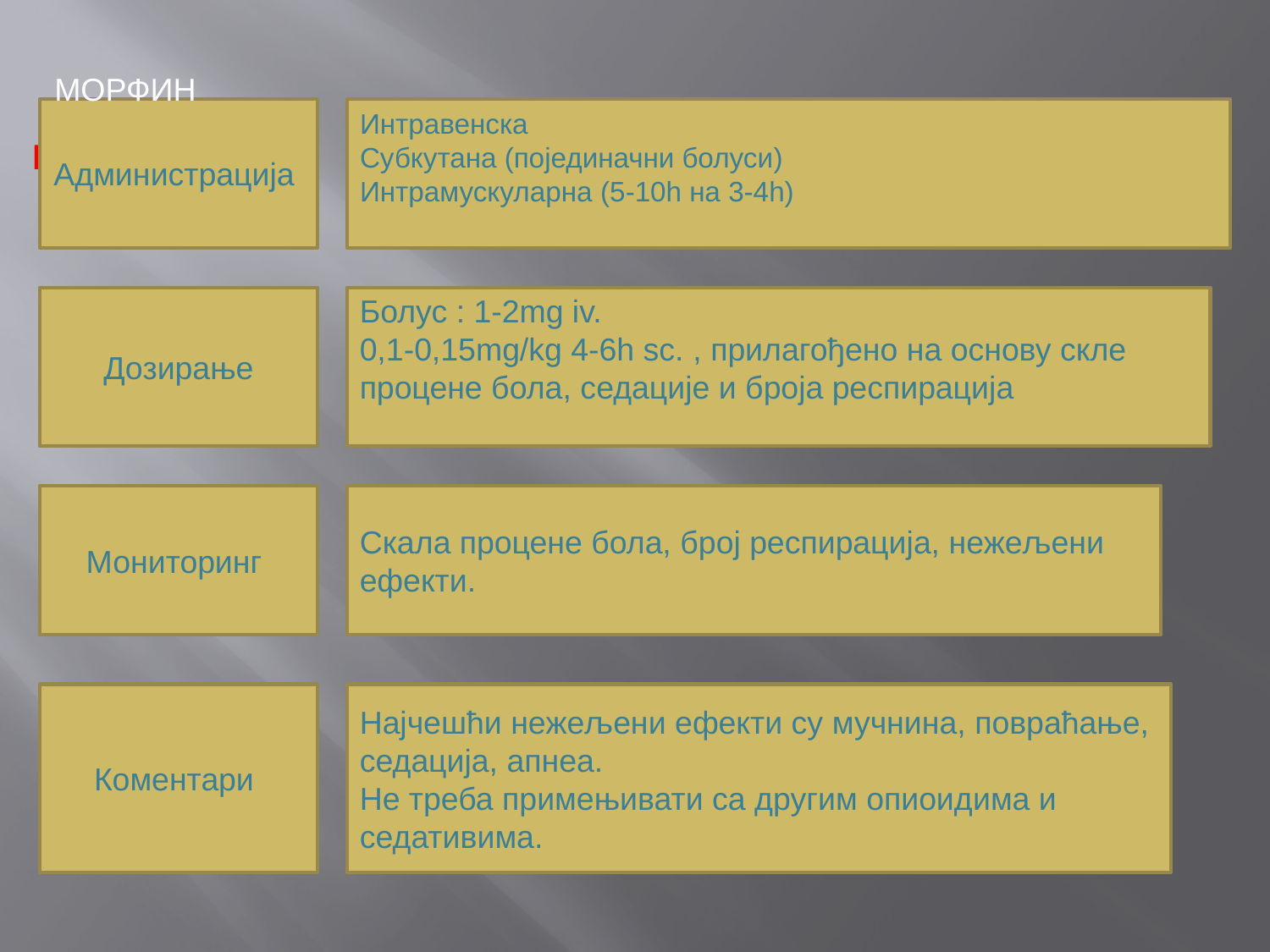

# Морфин
МОРФИН
Администрација
Интравенска
Субкутана (појединачни болуси)
Интрамускуларна (5-10h на 3-4h)

Дозирање
Болус : 1-2mg iv.
0,1-0,15mg/kg 4-6h sc. , прилагођено на основу скле процене бола, седације и броја респирација

Мониторинг
Скала процене бола, број респирација, нежељени ефекти.
Коментари
Најчешћи нежељени ефекти су мучнина, повраћање, седација, апнеа.
Не треба примењивати са другим опиоидима и седативима.